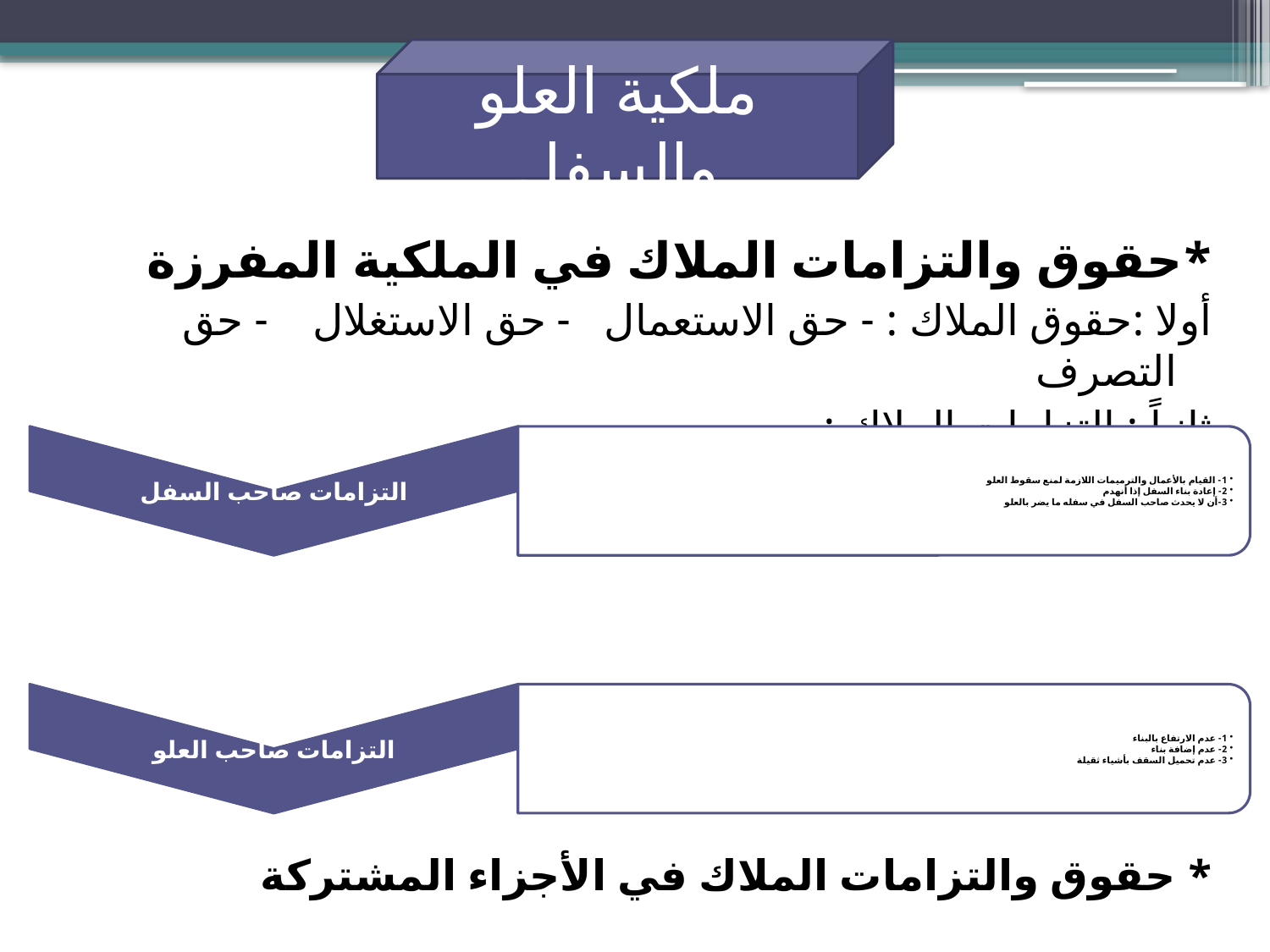

#
ملكية العلو والسفل
*حقوق والتزامات الملاك في الملكية المفرزة
أولا :حقوق الملاك : - حق الاستعمال   - حق الاستغلال    - حق التصرف
ثانياً : التزامات الملاك :

* حقوق والتزامات الملاك في الأجزاء المشتركة
التزامات صاحب السفل
2- إعادة بناء السفل إذا أنهدم
التزامات صاحب العلو
2- عدم إضافة بناء
3- عدم تحميل السقف بأشياء ثقيلة